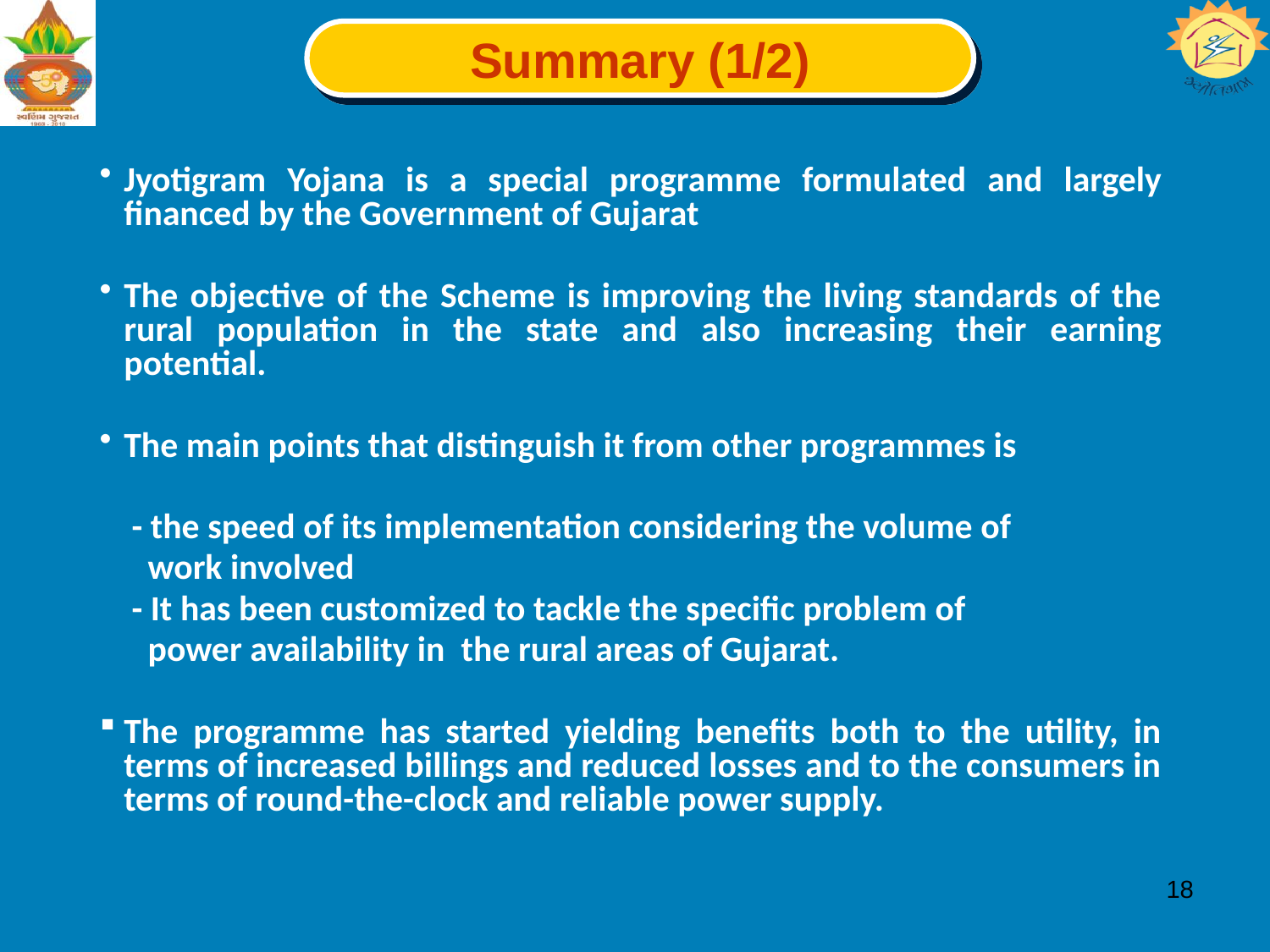

Summary (1/2)
Jyotigram Yojana is a special programme formulated and largely financed by the Government of Gujarat

The objective of the Scheme is improving the living standards of the rural population in the state and also increasing their earning potential.

The main points that distinguish it from other programmes is

    - the speed of its implementation considering the volume of
      work involved
    - It has been customized to tackle the specific problem of
      power availability in  the rural areas of Gujarat.

The programme has started yielding benefits both to the utility, in terms of increased billings and reduced losses and to the consumers in terms of round-the-clock and reliable power supply.

18